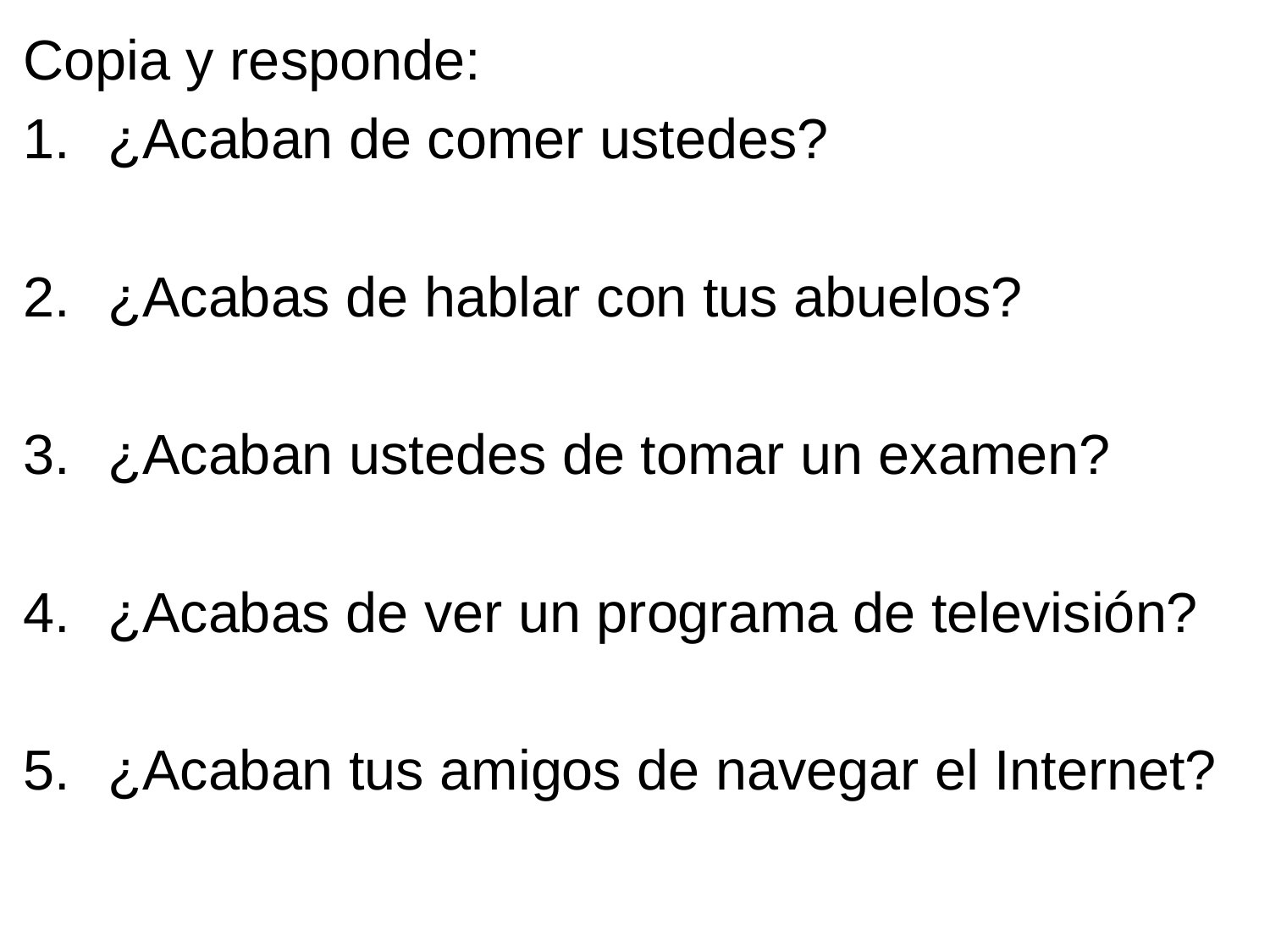

Copia y responde:
¿Acaban de comer ustedes?

¿Acabas de hablar con tus abuelos?

¿Acaban ustedes de tomar un examen?

¿Acabas de ver un programa de televisión?

¿Acaban tus amigos de navegar el Internet?